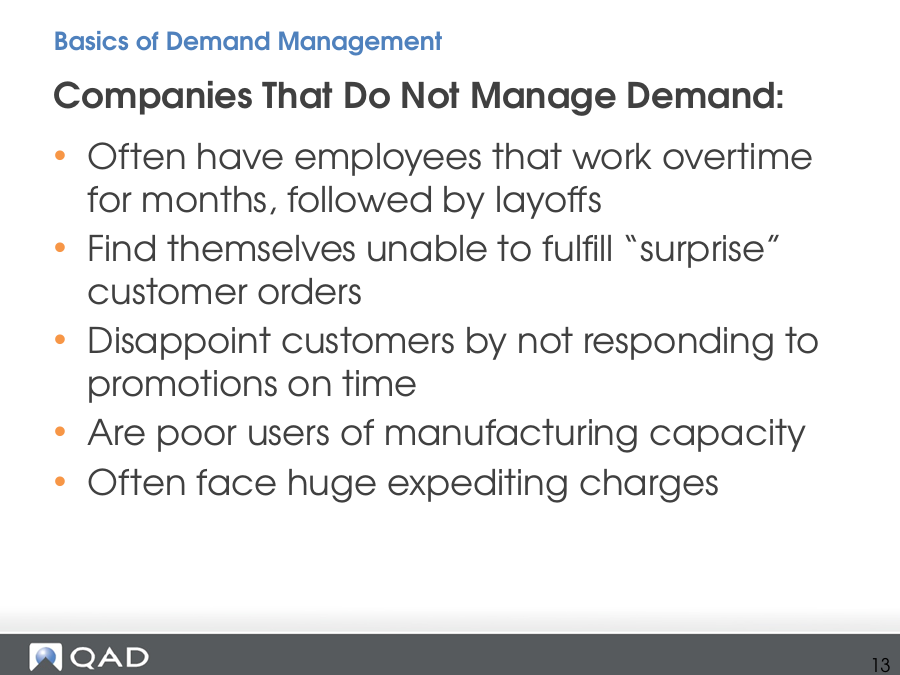

Basics of Demand Management
# Companies That Do Not Manage Demand:
Often have employees that work overtime for months, followed by layoffs
Find themselves unable to fulfill “surprise” customer orders
Disappoint customers by not responding to promotions on time
Are poor users of manufacturing capacity
Often face huge expediting charges

13